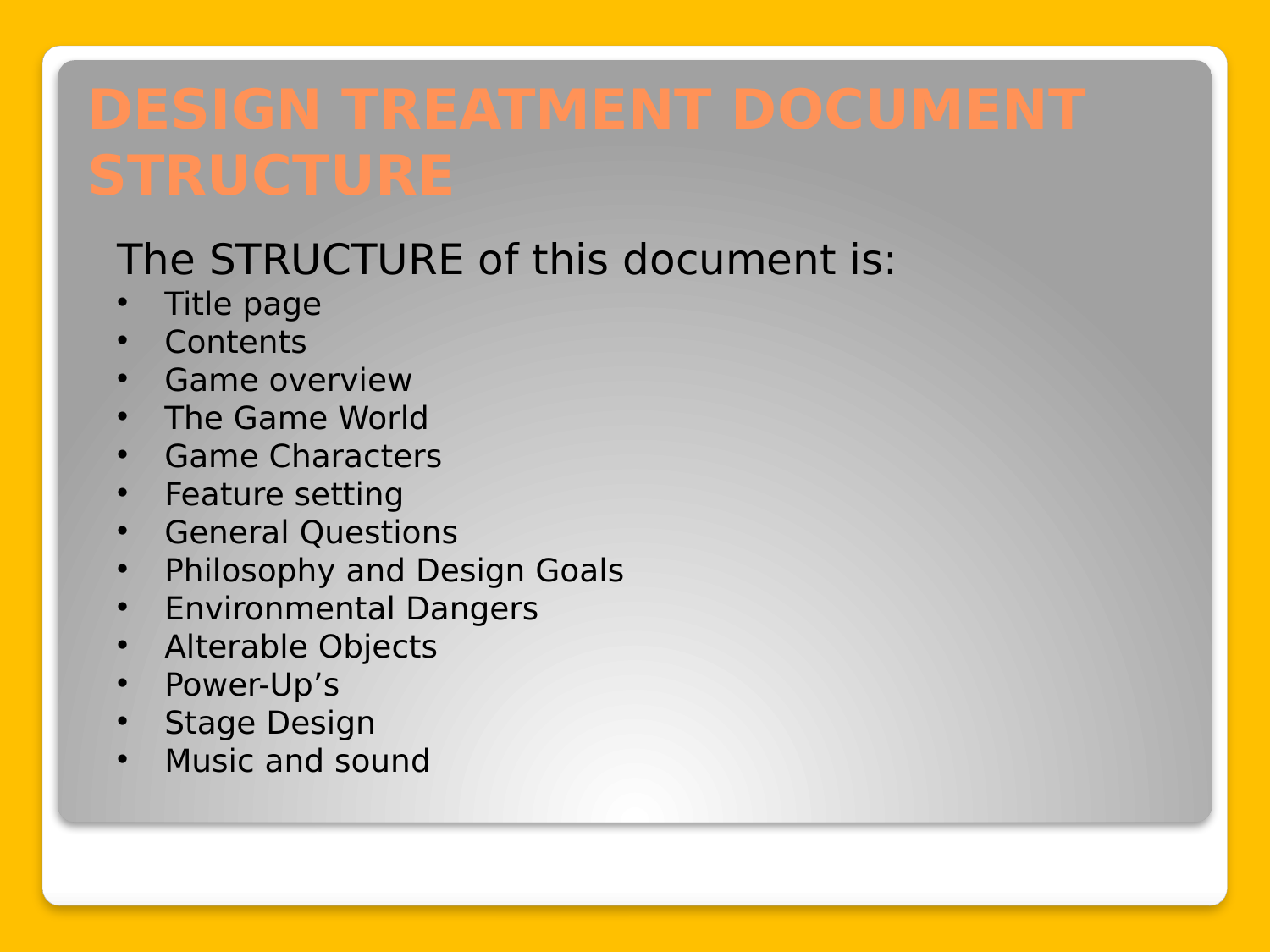

# DESIGN TREATMENT DOCUMENT STRUCTURE
The STRUCTURE of this document is:
Title page
Contents
Game overview
The Game World
Game Characters
Feature setting
General Questions
Philosophy and Design Goals
Environmental Dangers
Alterable Objects
Power-Up’s
Stage Design
Music and sound